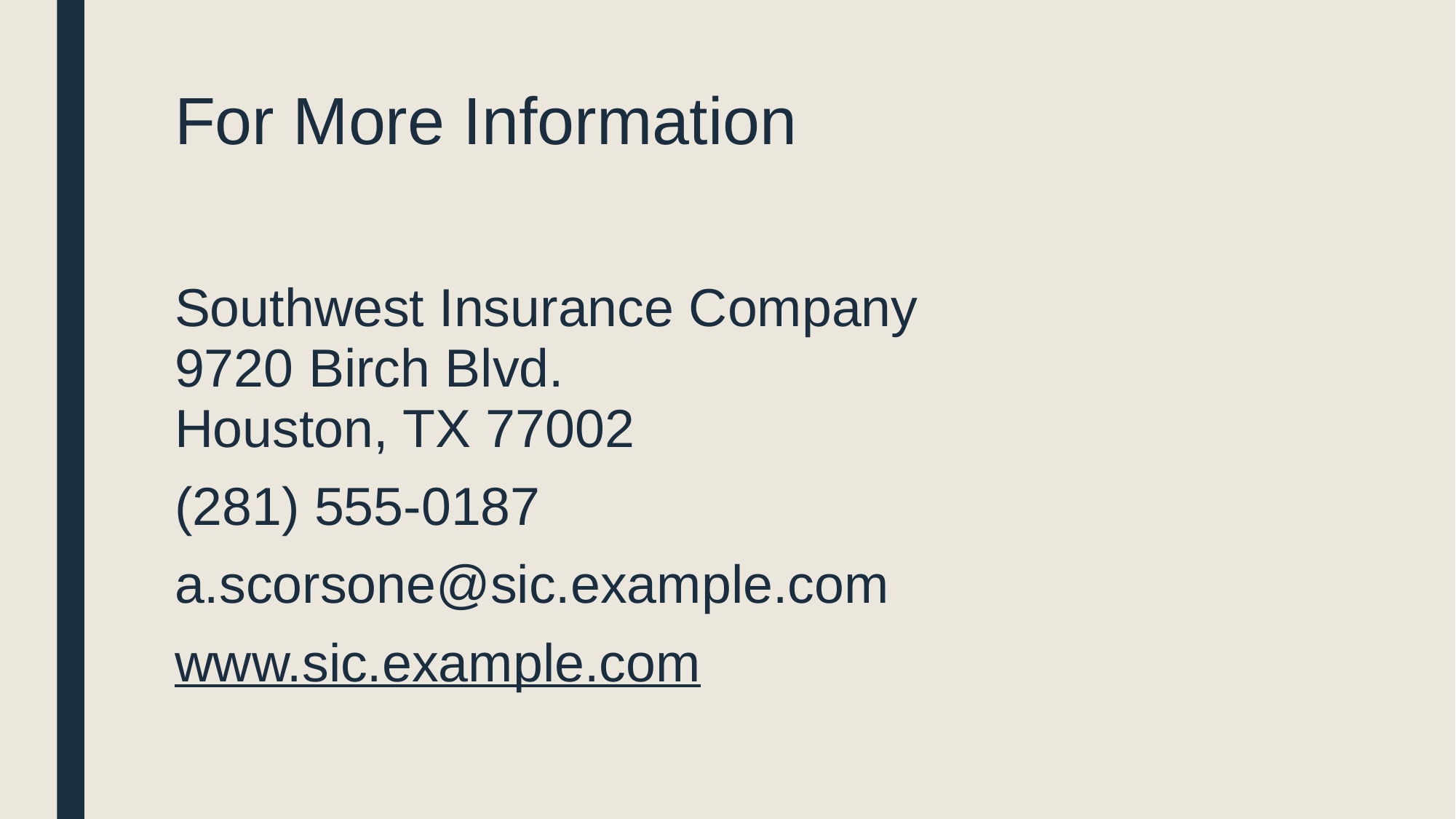

# For More Information
Southwest Insurance Company
9720 Birch Blvd.
Houston, TX 77002
(281) 555-0187
a.scorsone@sic.example.com
www.sic.example.com